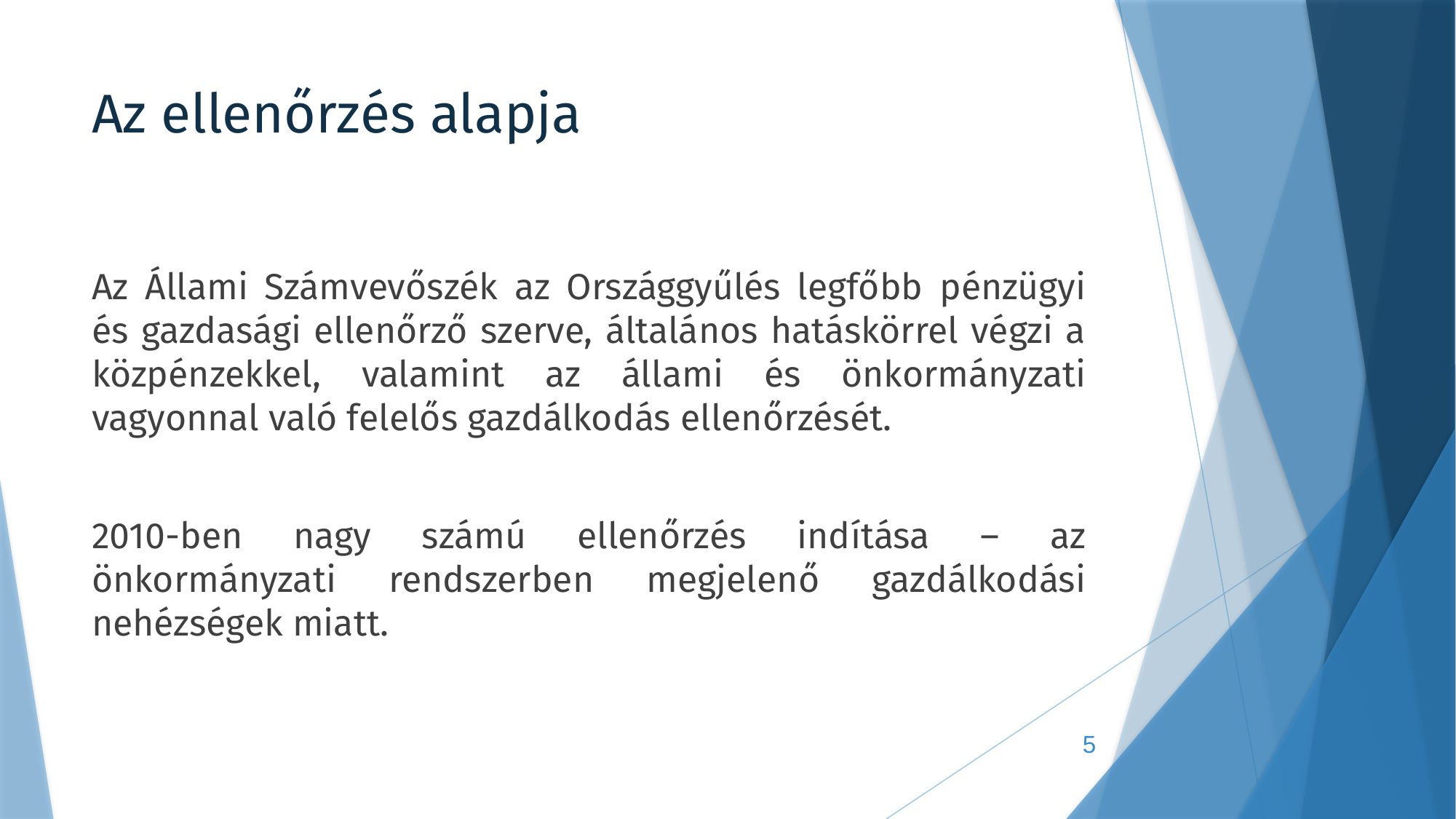

# Az ellenőrzés alapja
Az Állami Számvevőszék az Országgyűlés legfőbb pénzügyi és gazdasági ellenőrző szerve, általános hatáskörrel végzi a közpénzekkel, valamint az állami és önkormányzati vagyonnal való felelős gazdálkodás ellenőrzését.

2010-ben nagy számú ellenőrzés indítása – az önkormányzati rendszerben megjelenő gazdálkodási nehézségek miatt.
5